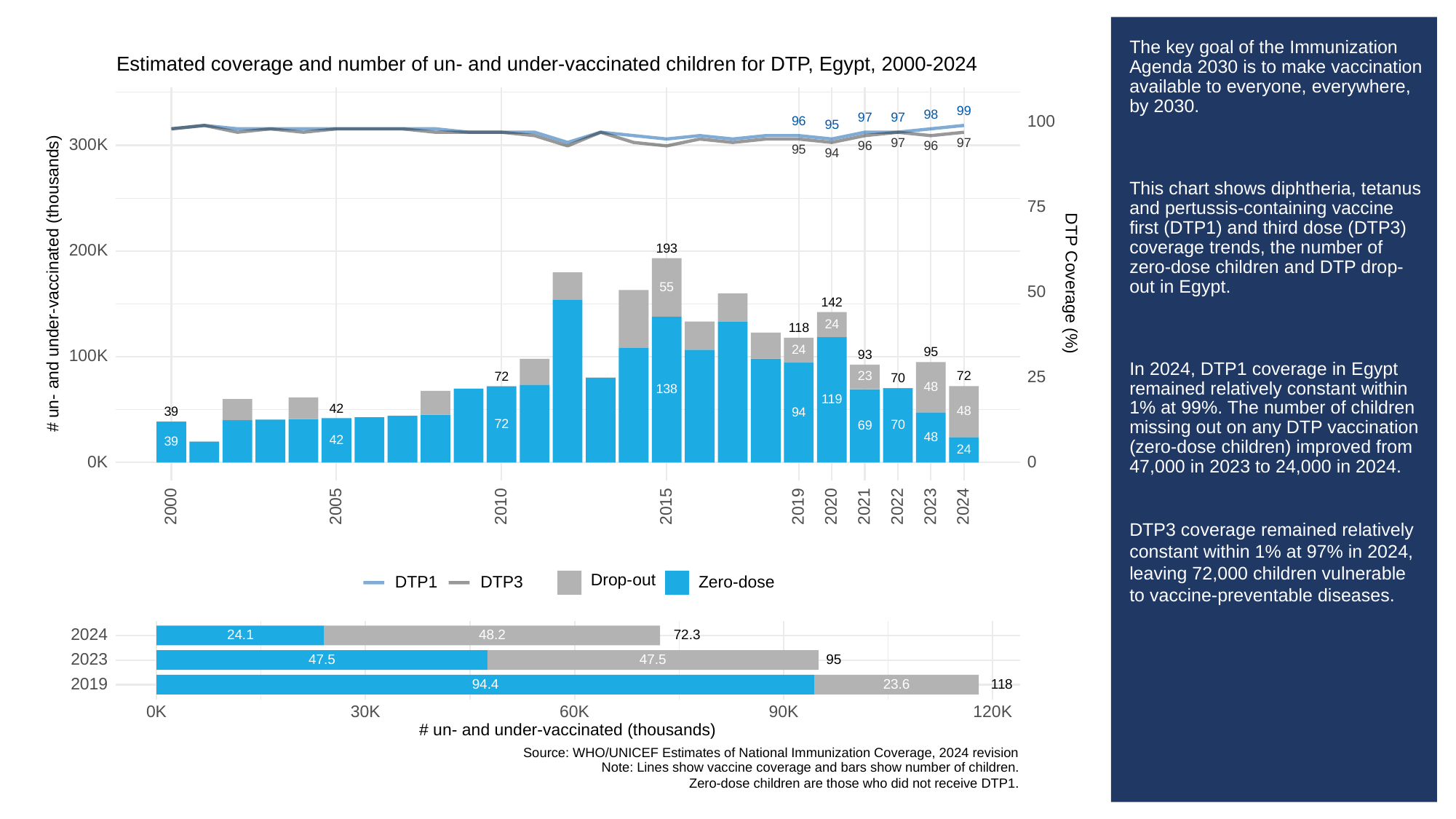

# The key goal of the Immunization Agenda 2030 is to make vaccination available to everyone, everywhere, by 2030.

This chart shows diphtheria, tetanus and pertussis-containing vaccine first (DTP1) and third dose (DTP3) coverage trends, the number of zero-dose children and DTP drop-out in Egypt.

In 2024, DTP1 coverage in Egypt remained relatively constant within 1% at 99%. The number of children missing out on any DTP vaccination (zero-dose children) improved from 47,000 in 2023 to 24,000 in 2024.

DTP3 coverage remained relatively constant within 1% at 97% in 2024, leaving 72,000 children vulnerable to vaccine-preventable diseases.

Estimated coverage and number of un- and under-vaccinated children for DTP, Egypt, 2000-2024

99
98
97
97
100
96
95

97
97
300K
96
96

95
94

75
193
200K

# un- and under-vaccinated (thousands)
DTP Coverage (%)
55
50

142

24

118

24

95

93
100K

25
23
72
72
70

48

138

119

42
48
39
94

72

70
69

48
42

39

24
0K
0

2023
2000
2005
2010
2015
2019
2020
2021
2022
2024

Drop-out
DTP3
Zero-dose
DTP1

2024
72.3
48.2
24.1

2023
95
47.5
47.5

2019
23.6
94.4
118

30K
0K
60K
90K
120K
# un- and under-vaccinated (thousands)
Source: WHO/UNICEF Estimates of National Immunization Coverage, 2024 revision
Note: Lines show vaccine coverage and bars show number of children.
Zero-dose children are those who did not receive DTP1.